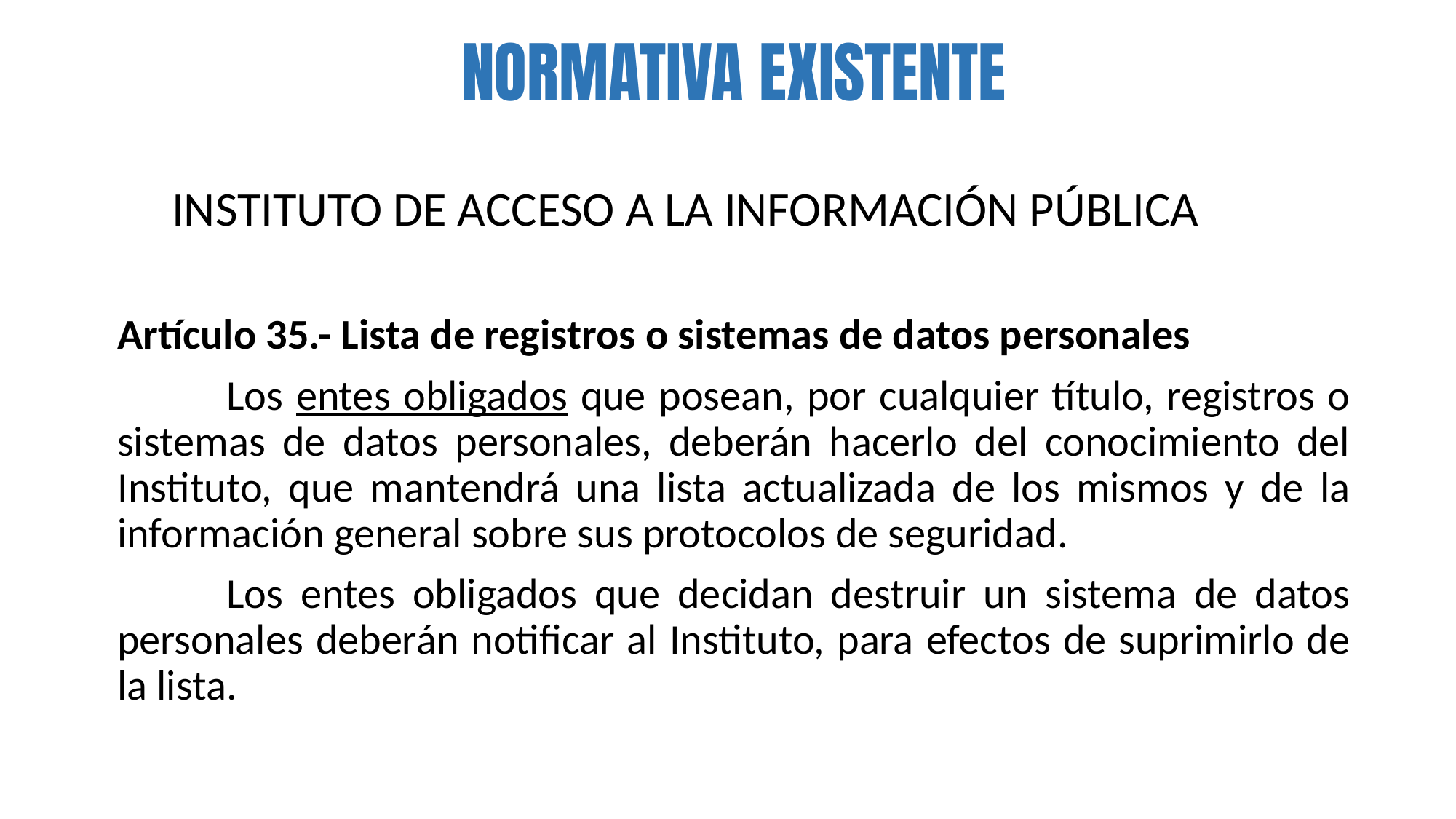

# NORMATIVA EXISTENTE
INSTITUTO DE ACCESO A LA INFORMACIÓN PÚBLICA

Artículo 35.- Lista de registros o sistemas de datos personales
	Los entes obligados que posean, por cualquier título, registros o sistemas de datos personales, deberán hacerlo del conocimiento del Instituto, que mantendrá una lista actualizada de los mismos y de la información general sobre sus protocolos de seguridad.
	Los entes obligados que decidan destruir un sistema de datos personales deberán notificar al Instituto, para efectos de suprimirlo de la lista.